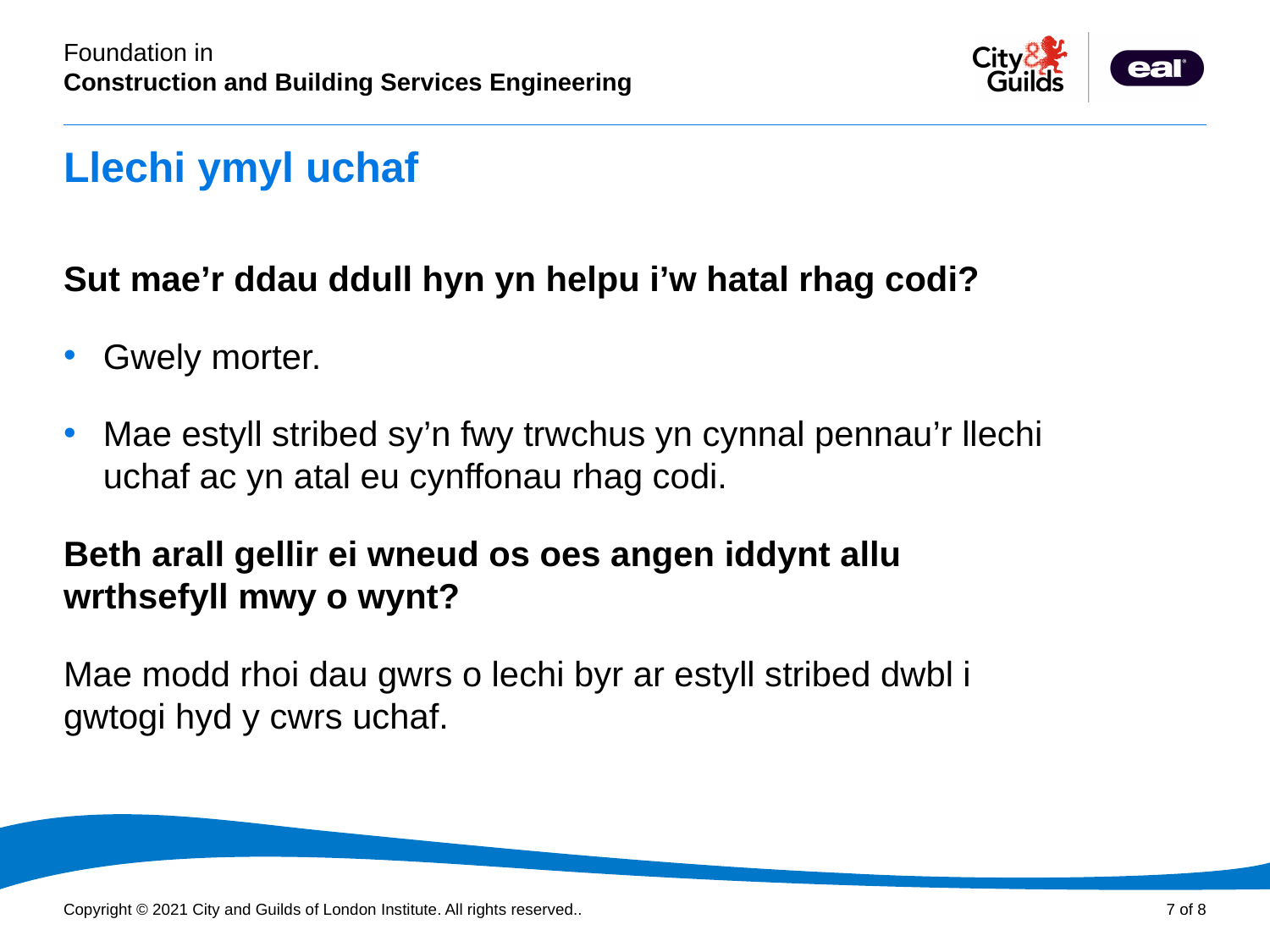

# Llechi ymyl uchaf
Sut mae’r ddau ddull hyn yn helpu i’w hatal rhag codi?
Gwely morter.
Mae estyll stribed sy’n fwy trwchus yn cynnal pennau’r llechi uchaf ac yn atal eu cynffonau rhag codi.
Beth arall gellir ei wneud os oes angen iddynt allu wrthsefyll mwy o wynt?
Mae modd rhoi dau gwrs o lechi byr ar estyll stribed dwbl i gwtogi hyd y cwrs uchaf.